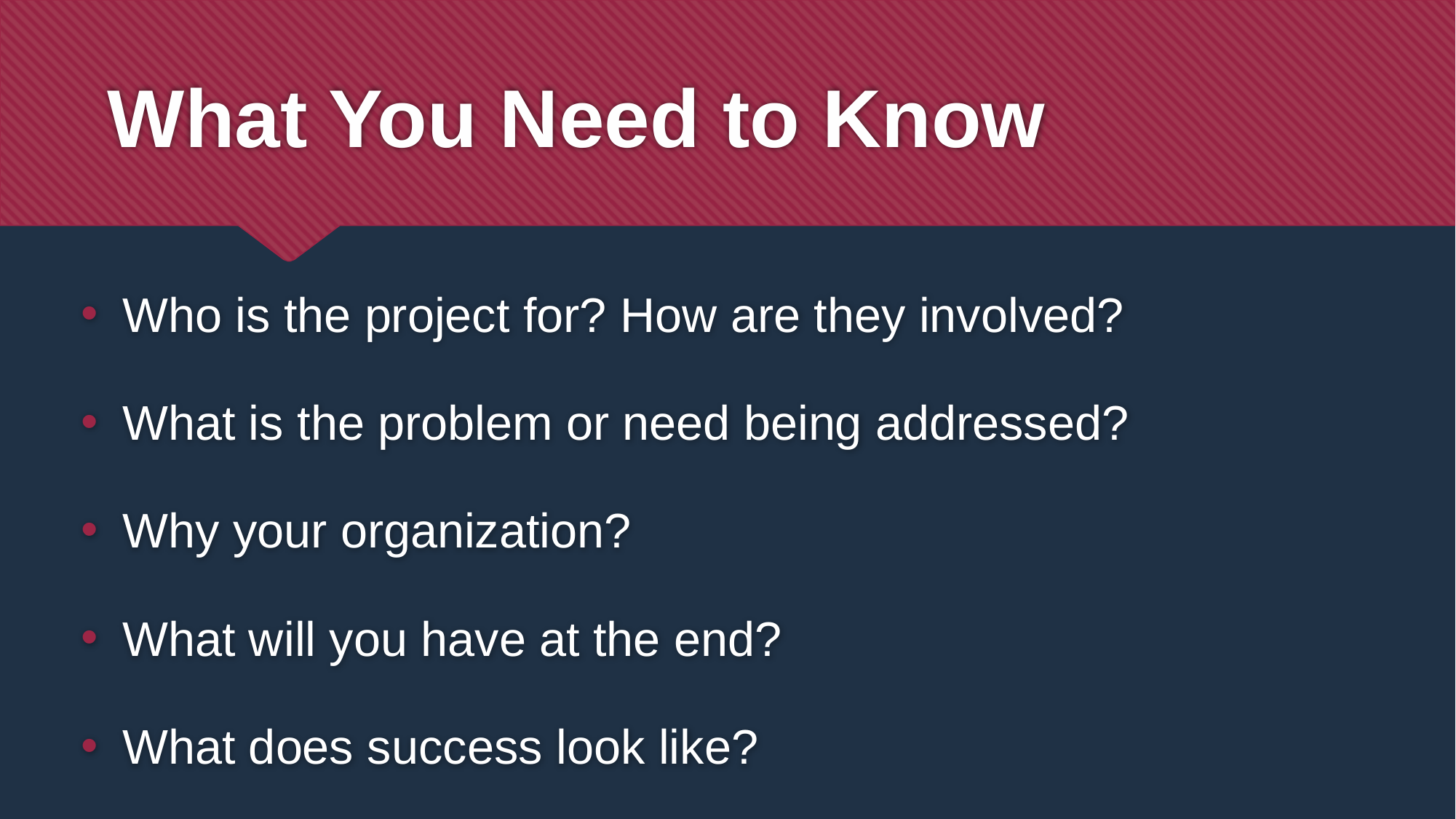

# What You Need to Know
Who is the project for? How are they involved?
What is the problem or need being addressed?
Why your organization?
What will you have at the end?
What does success look like?